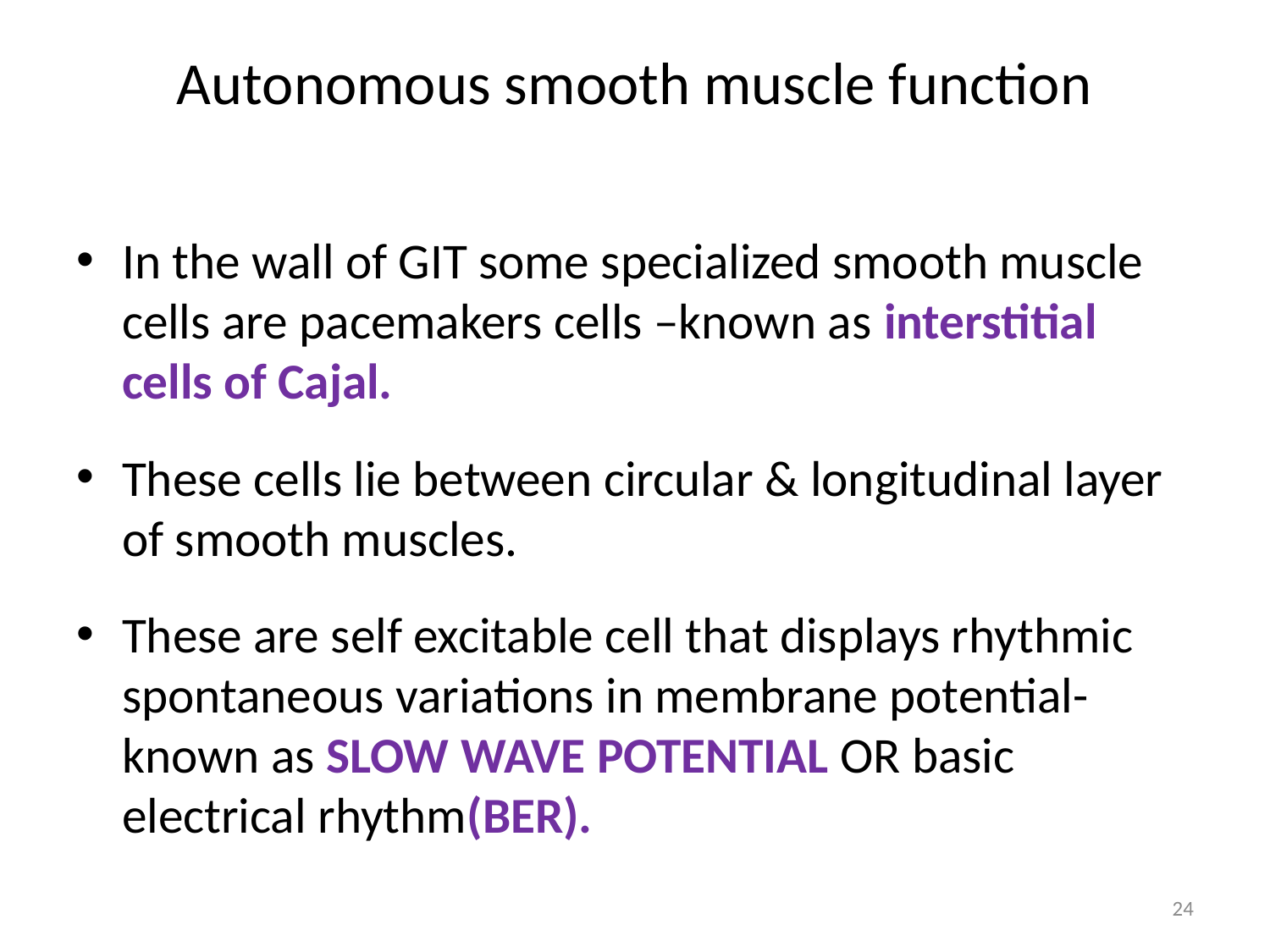

# Autonomous smooth muscle function
In the wall of GIT some specialized smooth muscle cells are pacemakers cells –known as interstitial cells of Cajal.

These cells lie between circular & longitudinal layer of smooth muscles.

These are self excitable cell that displays rhythmic spontaneous variations in membrane potential-known as SLOW WAVE POTENTIAL OR basic electrical rhythm(BER).
24